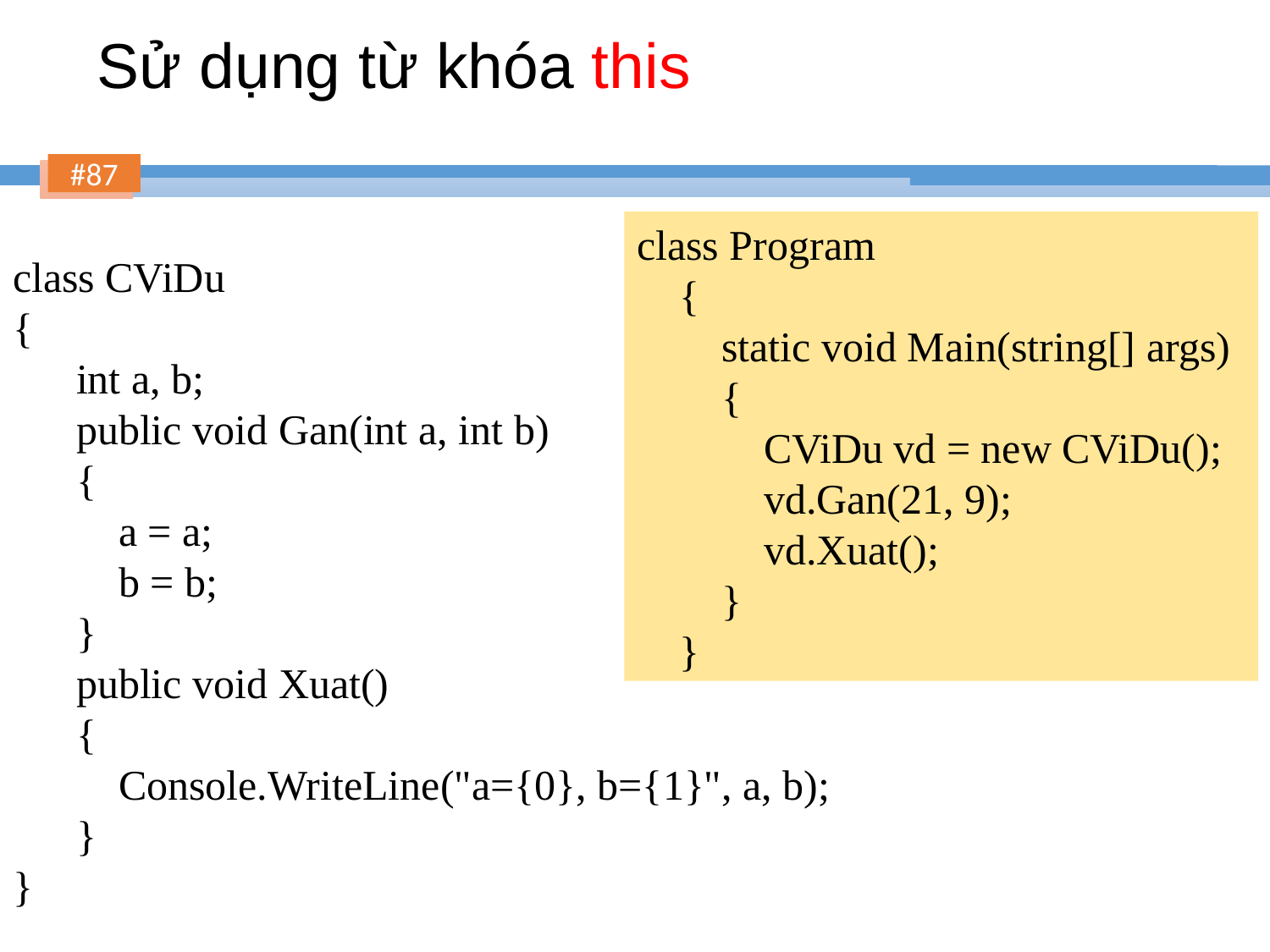

# Sử dụng từ khóa this
class Program
    {
        static void Main(string[] args)
        {
            CViDu vd = new CViDu();
            vd.Gan(21, 9);
            vd.Xuat();
        }
    }
class CViDu
{
      int a, b;
      public void Gan(int a, int b)
      {
          a = a;
          b = b;
      }
      public void Xuat()
      {
          Console.WriteLine("a={0}, b={1}", a, b);
      }
}

87